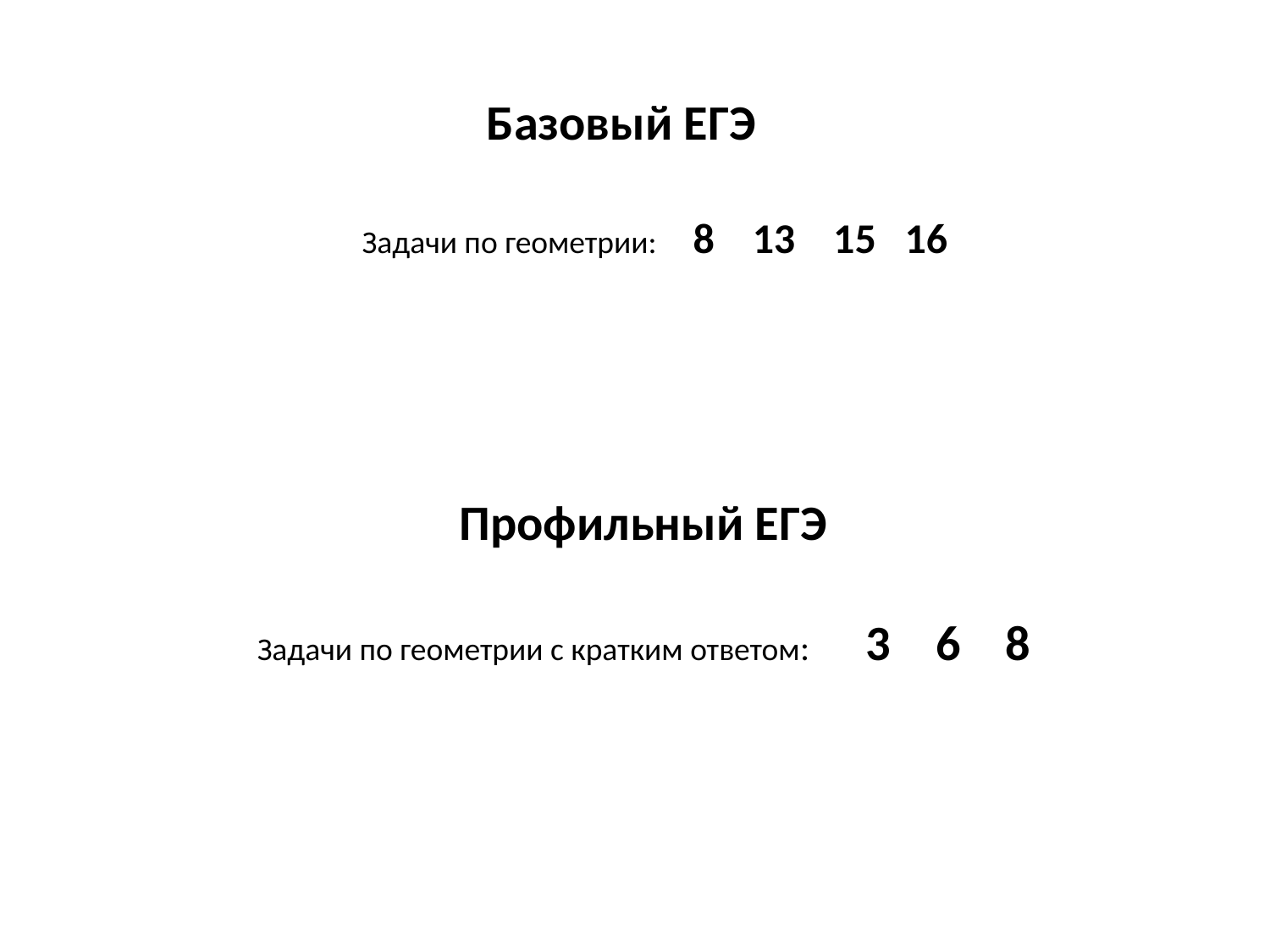

Базовый ЕГЭ
Задачи по геометрии:     8    13    15   16
Профильный ЕГЭ
Задачи по геометрии с кратким ответом:     3    6    8